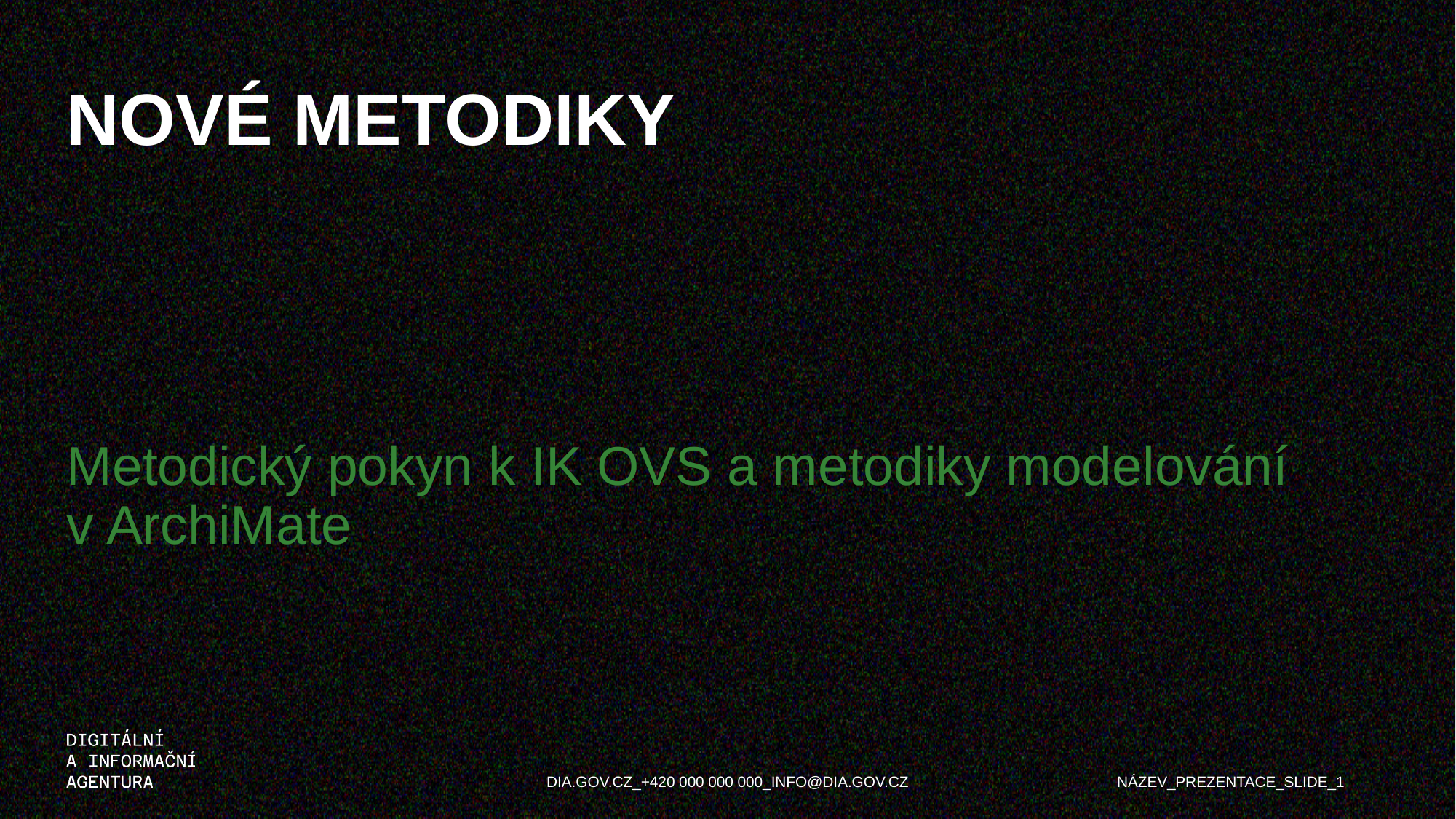

# Nové metodiky
Metodický pokyn k IK OVS a metodiky modelování v ArchiMate
DIA.GOV.CZ_+420 000 000 000_INFO@DIA.GOV.CZ
NÁZEV_PREZENTACE_SLIDE_1